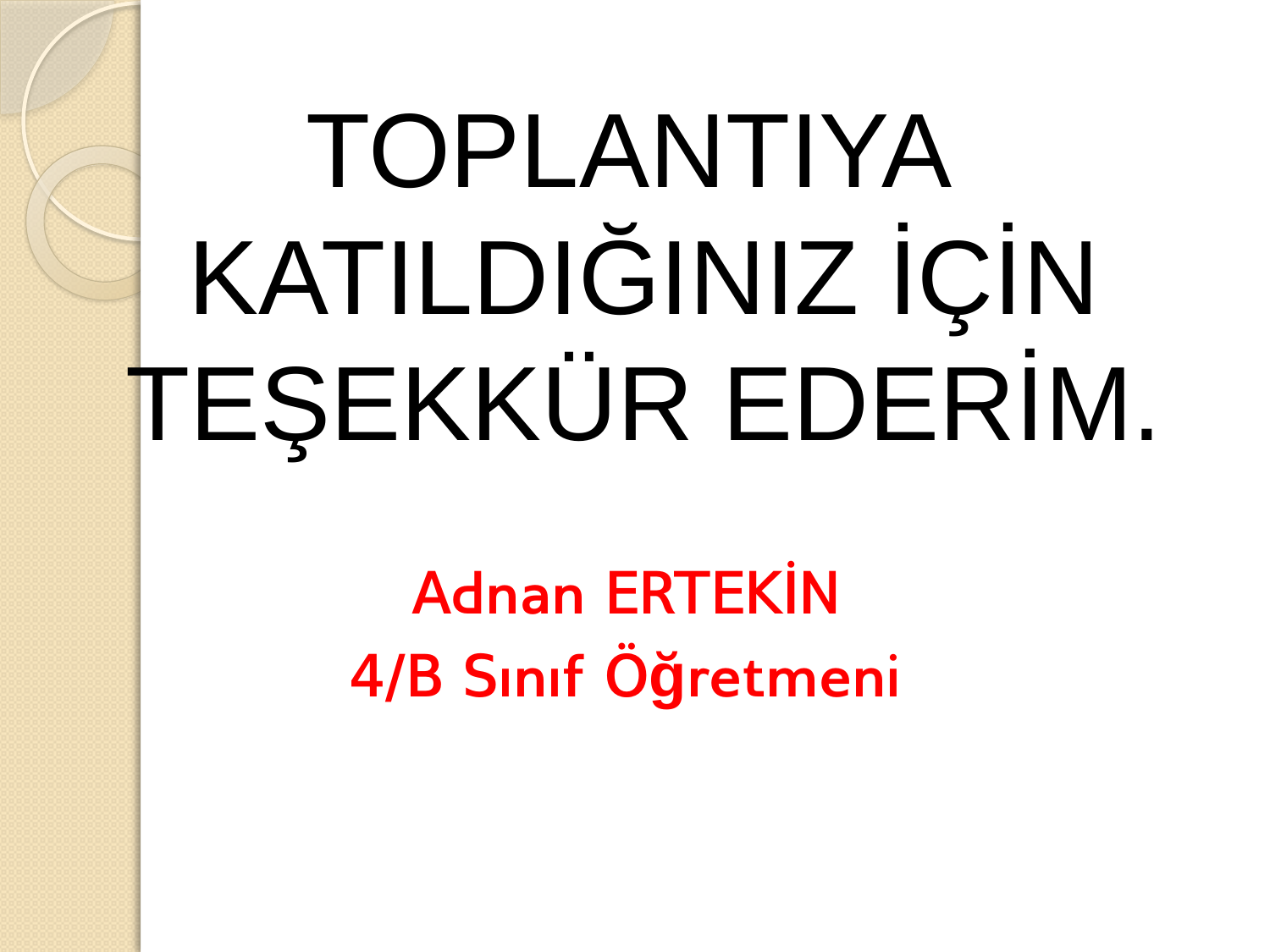

TOPLANTIYA KATILDIĞINIZ İÇİN TEŞEKKÜR EDERİM.

Adnan ERTEKİN
4/B Sınıf Öğretmeni